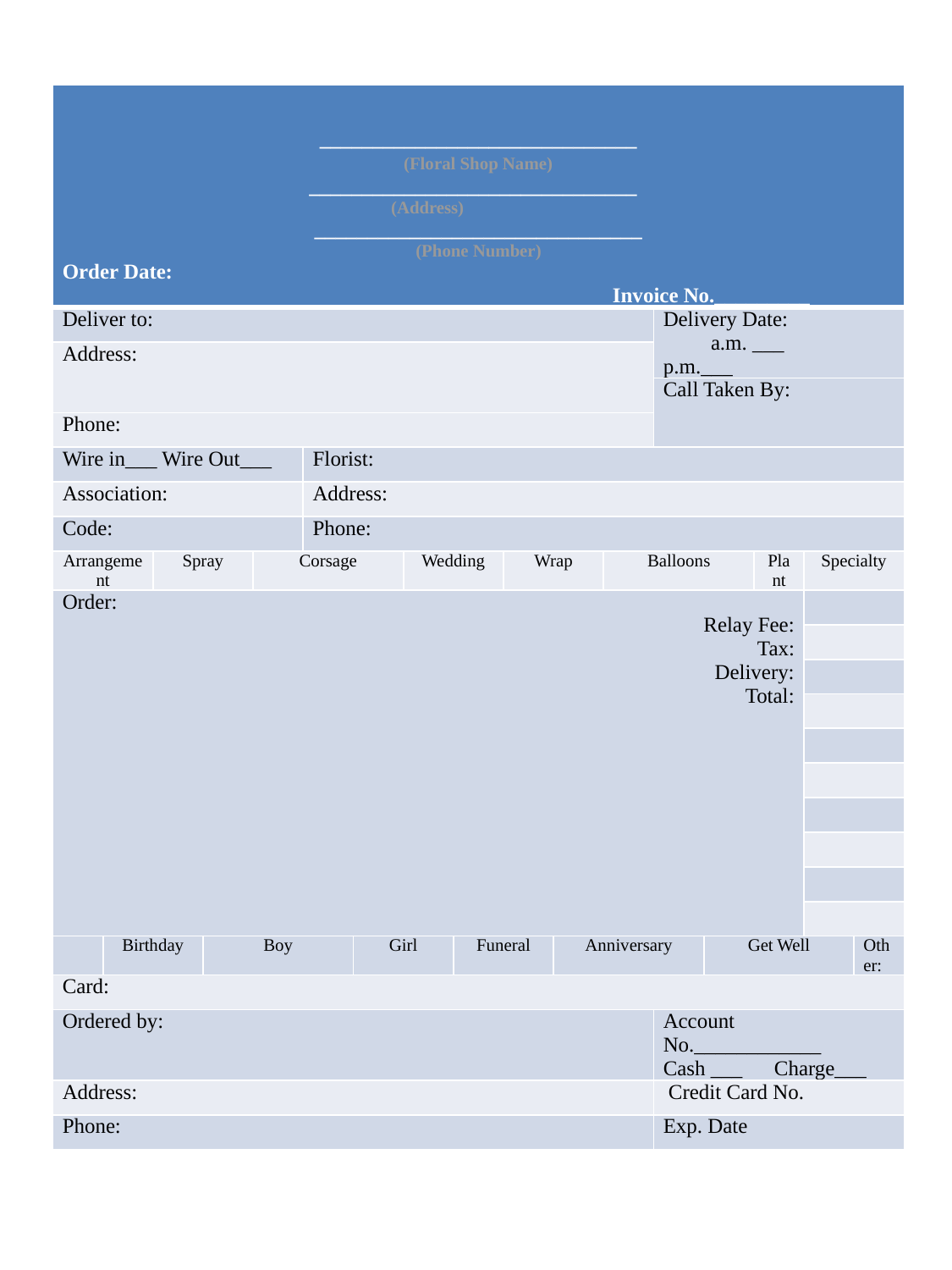

| \_\_\_\_\_\_\_\_\_\_\_\_\_\_\_\_\_\_\_\_\_\_\_\_\_\_\_\_\_\_ (Floral Shop Name) \_\_\_\_\_\_\_\_\_\_\_\_\_\_\_\_\_\_\_\_\_\_\_\_\_\_\_\_\_\_\_ (Address) \_\_\_\_\_\_\_\_\_\_\_\_\_\_\_\_\_\_\_\_\_\_\_\_\_\_\_\_\_\_\_ (Phone Number) Order Date: Invoice No.\_\_\_\_\_\_\_\_\_ |  |  |  |  |  |  |  |  |  |  |  |  |  |  |  |  |
| --- | --- | --- | --- | --- | --- | --- | --- | --- | --- | --- | --- | --- | --- | --- | --- | --- |
| Deliver to: |  |  |  |  |  |  |  |  |  |  |  | Delivery Date: a.m. \_\_\_ p.m.\_\_\_ |  |  |  |  |
| Address: |  |  |  |  |  |  |  |  |  |  |  |  |  |  |  |  |
|  |  |  |  |  |  |  |  |  |  |  |  | Call Taken By: |  |  |  |  |
| Phone: |  |  |  |  |  |  |  |  |  |  |  |  |  |  |  |  |
| Wire in\_\_\_ Wire Out\_\_\_ |  |  |  |  | Florist: |  |  |  |  |  |  |  |  |  |  |  |
| Association: |  |  |  |  | Address: |  |  |  |  |  |  |  |  |  |  |  |
| Code: |  |  |  |  | Phone: |  |  |  |  |  |  |  |  |  |  |  |
| Arrangement |  | Spray |  | Corsage |  |  | Wedding |  | Wrap |  | Balloons |  |  | Plant | Specialty |  |
| Order: Relay Fee: Tax: Delivery: Total: |  |  |  |  |  |  |  |  |  |  |  |  |  |  |  |  |
|  |  |  |  |  |  |  |  |  |  |  |  |  |  |  |  |  |
|  |  |  |  |  |  |  |  |  |  |  |  |  |  |  |  |  |
|  |  |  |  |  |  |  |  |  |  |  |  |  |  |  |  |  |
|  |  |  |  |  |  |  |  |  |  |  |  |  |  |  |  |  |
|  |  |  |  |  |  |  |  |  |  |  |  |  |  |  |  |  |
|  |  |  |  |  |  |  |  |  |  |  |  |  |  |  |  |  |
|  |  |  |  |  |  |  |  |  |  |  |  |  |  |  |  |  |
|  |  |  |  |  |  |  |  |  |  |  |  |  |  |  |  |  |
|  |  |  |  |  |  |  |  |  |  |  |  |  |  |  |  |  |
|  | Birthday |  | Boy |  |  | Girl |  | Funeral |  | Anniversary |  |  | Get Well |  |  | Other: |
| Card: |  |  |  |  |  |  |  |  |  |  |  |  |  |  |  |  |
| Ordered by: |  |  |  |  |  |  |  |  |  |  |  | Account No.\_\_\_\_\_\_\_\_\_\_\_\_ Cash \_\_\_ Charge\_\_\_ |  |  |  |  |
| Address: |  |  |  |  |  |  |  |  |  |  |  | Credit Card No. |  |  |  |  |
| Phone: |  |  |  |  |  |  |  |  |  |  |  | Exp. Date |  |  |  |  |